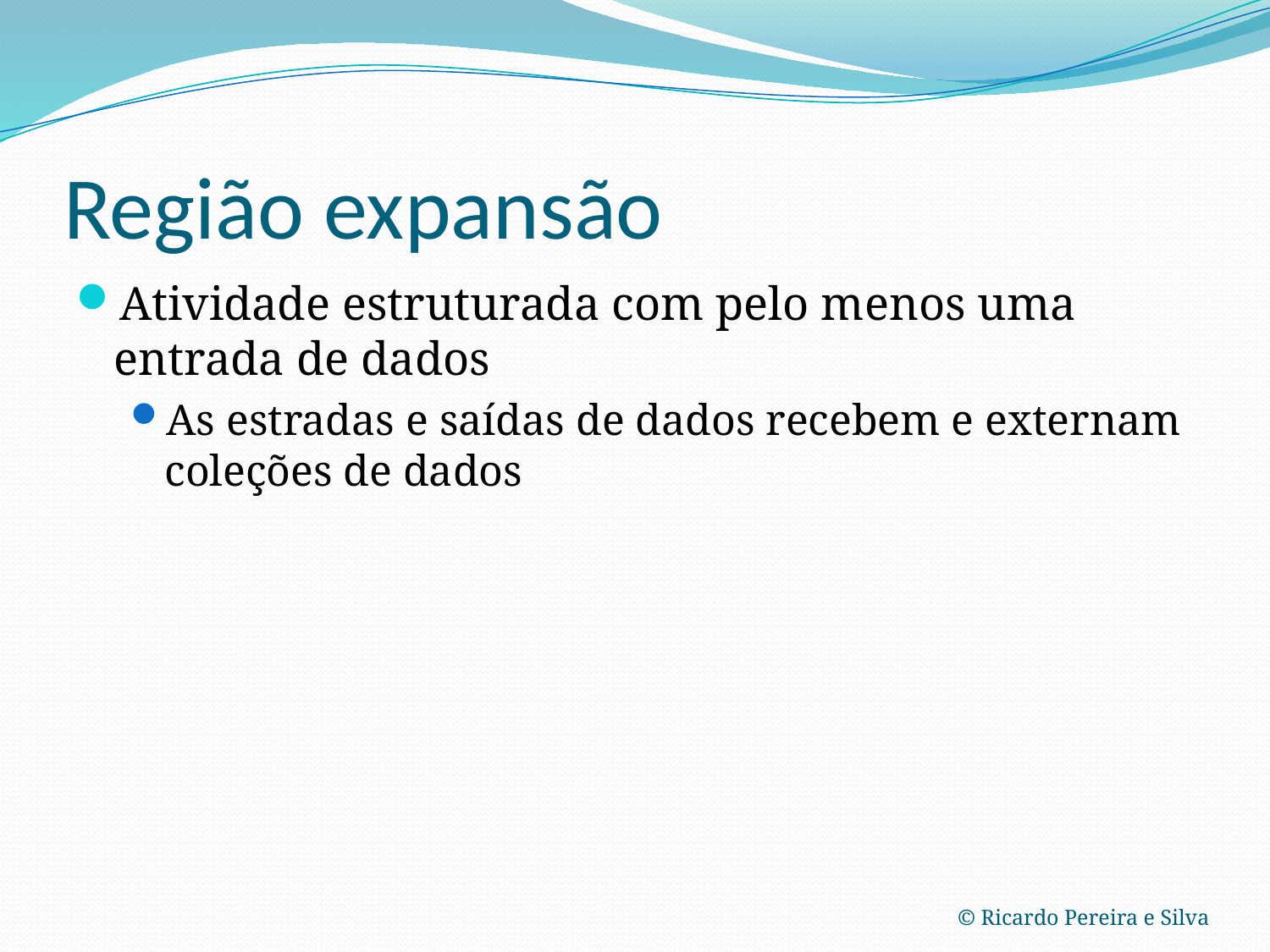

# Região expansão
Atividade estruturada com pelo menos uma entrada de dados
As estradas e saídas de dados recebem e externam coleções de dados
© Ricardo Pereira e Silva